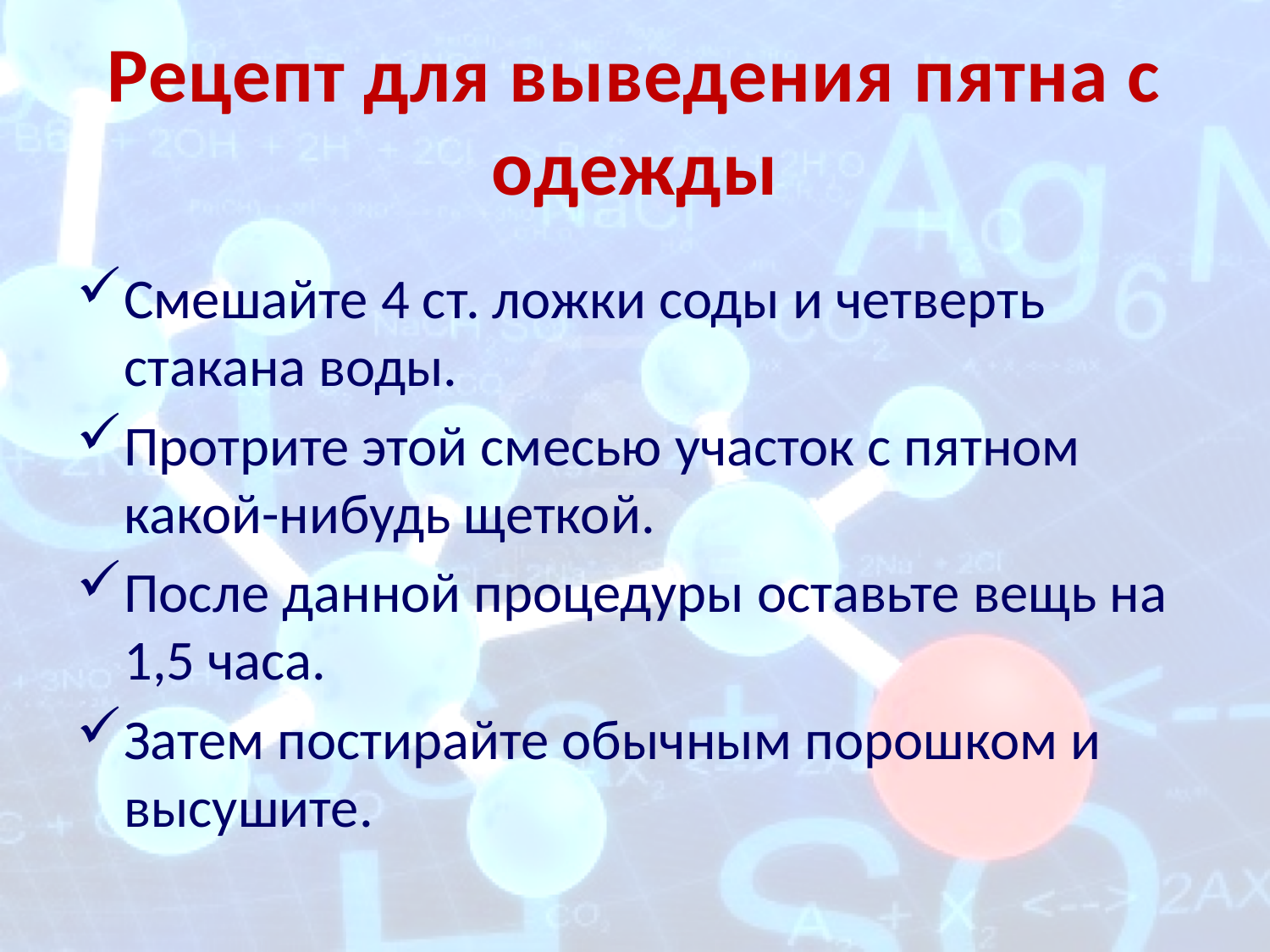

# Рецепт для выведения пятна с одежды
Смешайте 4 ст. ложки соды и четверть стакана воды.
Протрите этой смесью участок с пятном какой-нибудь щеткой.
После данной процедуры оставьте вещь на 1,5 часа.
Затем постирайте обычным порошком и высушите.